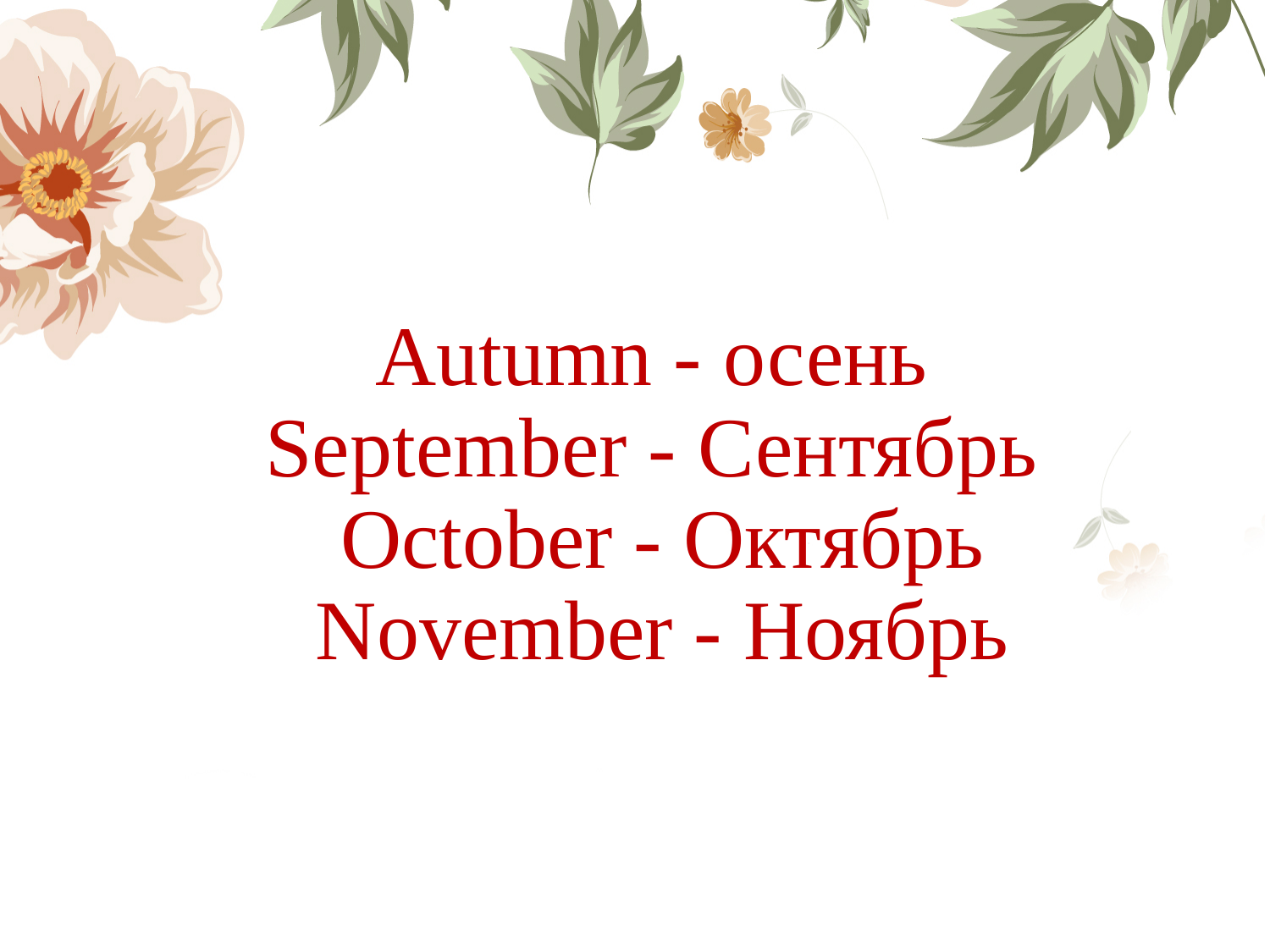

# Autumn - осень September - Сентябрь October - Октябрь November - Ноябрь